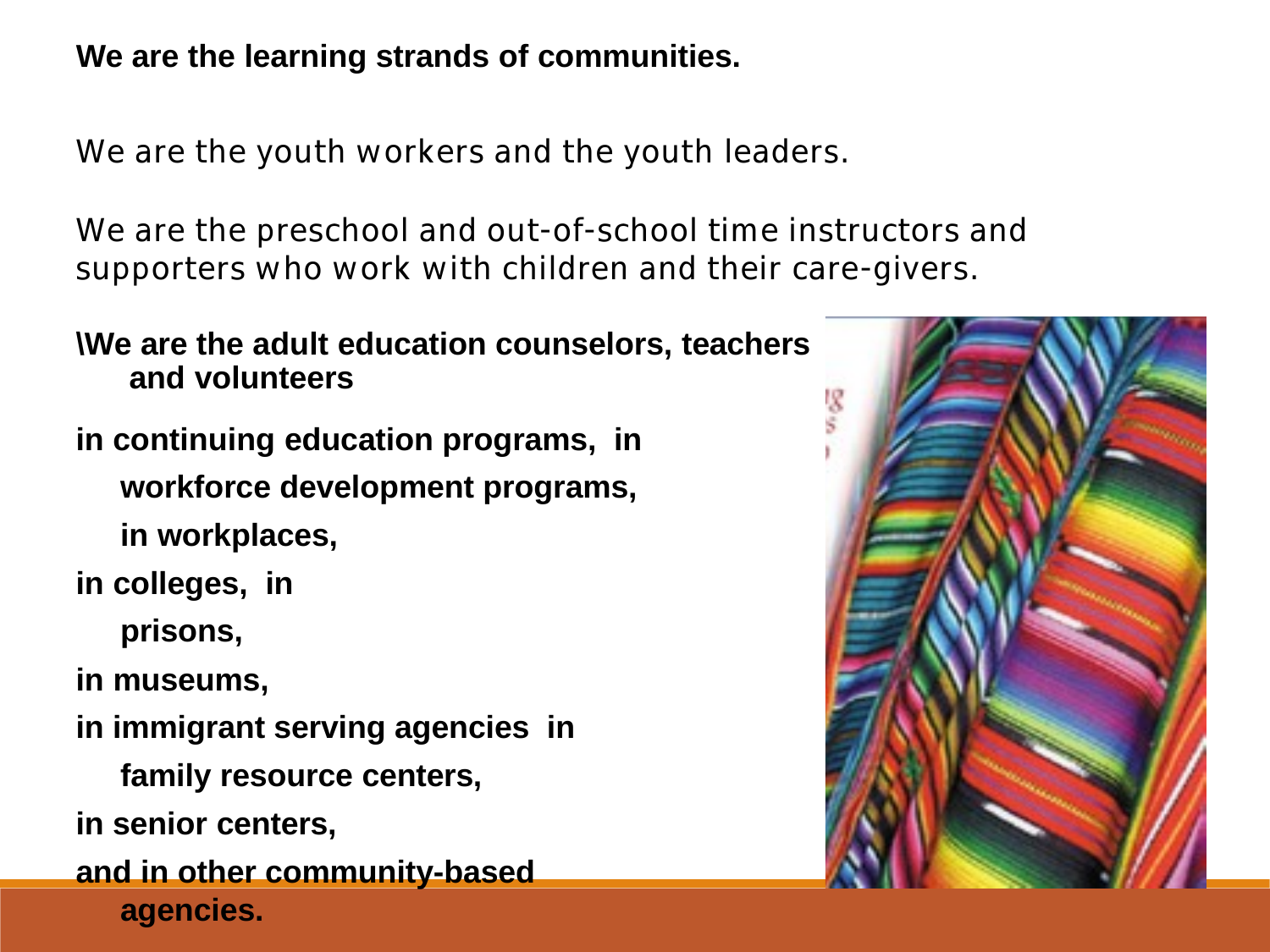

We are the learning strands of communities.

We are the youth workers and the youth leaders.

We are the preschool and out-of-school time instructors and  supporters who work with children and their care-givers.

\We are the adult education counselors, teachers  and volunteers
in continuing education programs,  in workforce development programs,  in workplaces,
in colleges,  in prisons,
in museums,
in immigrant serving agencies  in family resource centers,
in senior centers,
and in other community-based agencies.